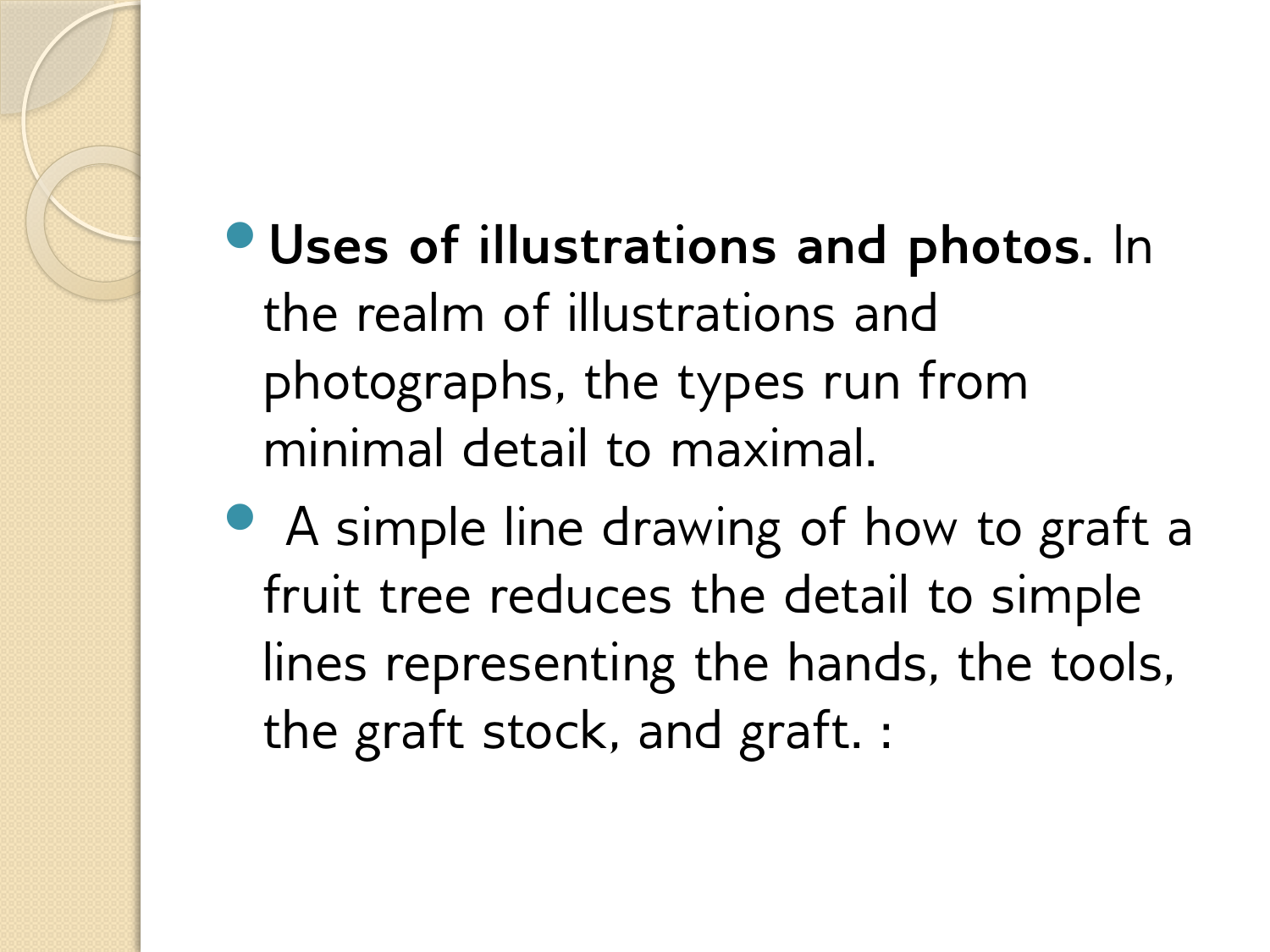

#
Uses of illustrations and photos. In the realm of illustrations and photographs, the types run from minimal detail to maximal.
 A simple line drawing of how to graft a fruit tree reduces the detail to simple lines representing the hands, the tools, the graft stock, and graft. :